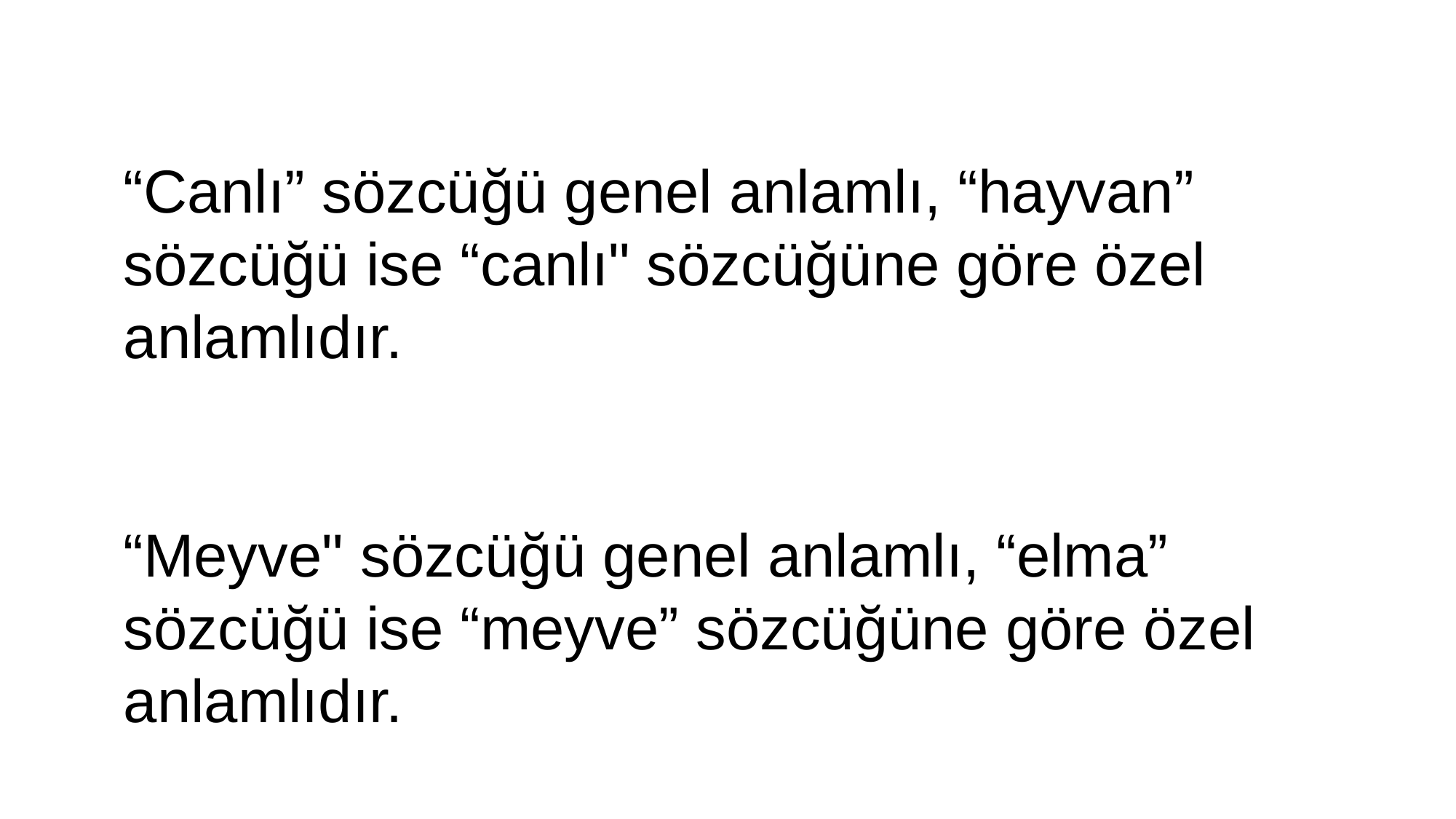

“Canlı” sözcüğü genel anlamlı, “hayvan” sözcüğü ise “canlı" sözcüğüne göre özel anlamlıdır.

“Meyve" sözcüğü genel anlamlı, “elma” sözcüğü ise “meyve” sözcüğüne göre özel anlamlıdır.